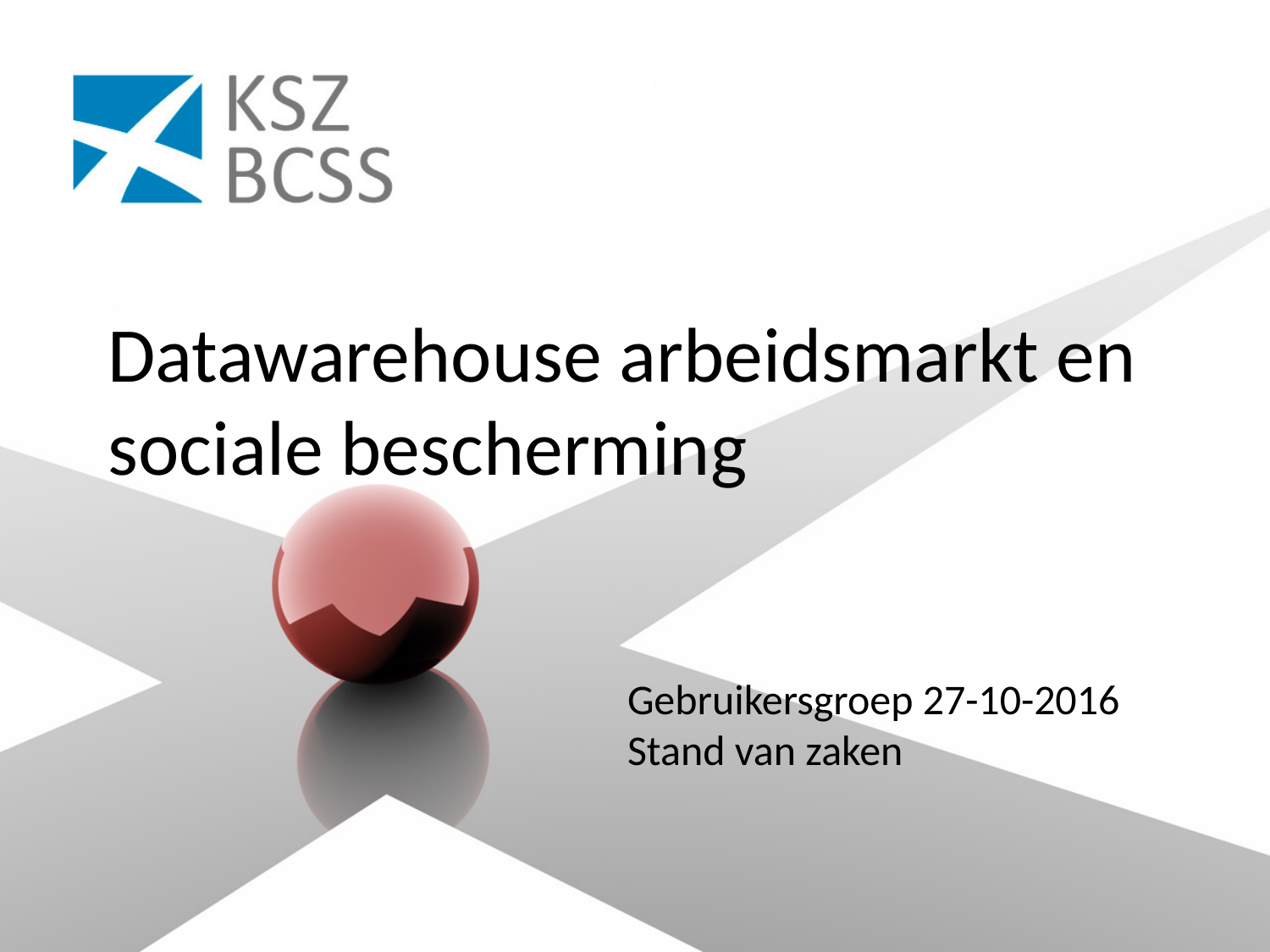

# Datawarehouse arbeidsmarkt en sociale bescherming
Gebruikersgroep 27-10-2016
Stand van zaken